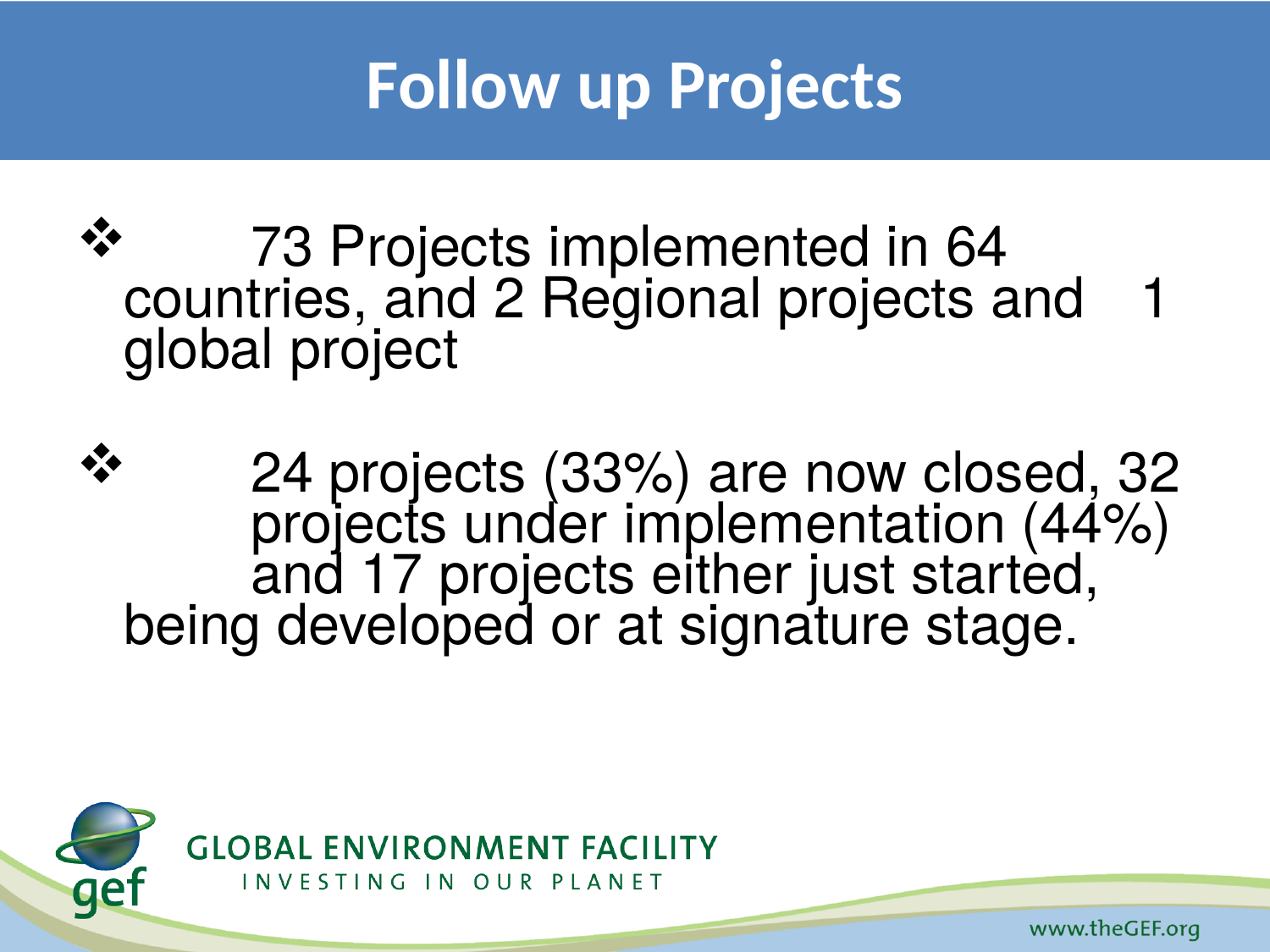

Follow up Projects

 	73 Projects implemented in 64 	countries, and 2 Regional projects and 	1 global project

 	24 projects (33%) are now closed, 32 	projects under implementation (44%) 	and 17 projects either just started, 	being developed or at signature stage.